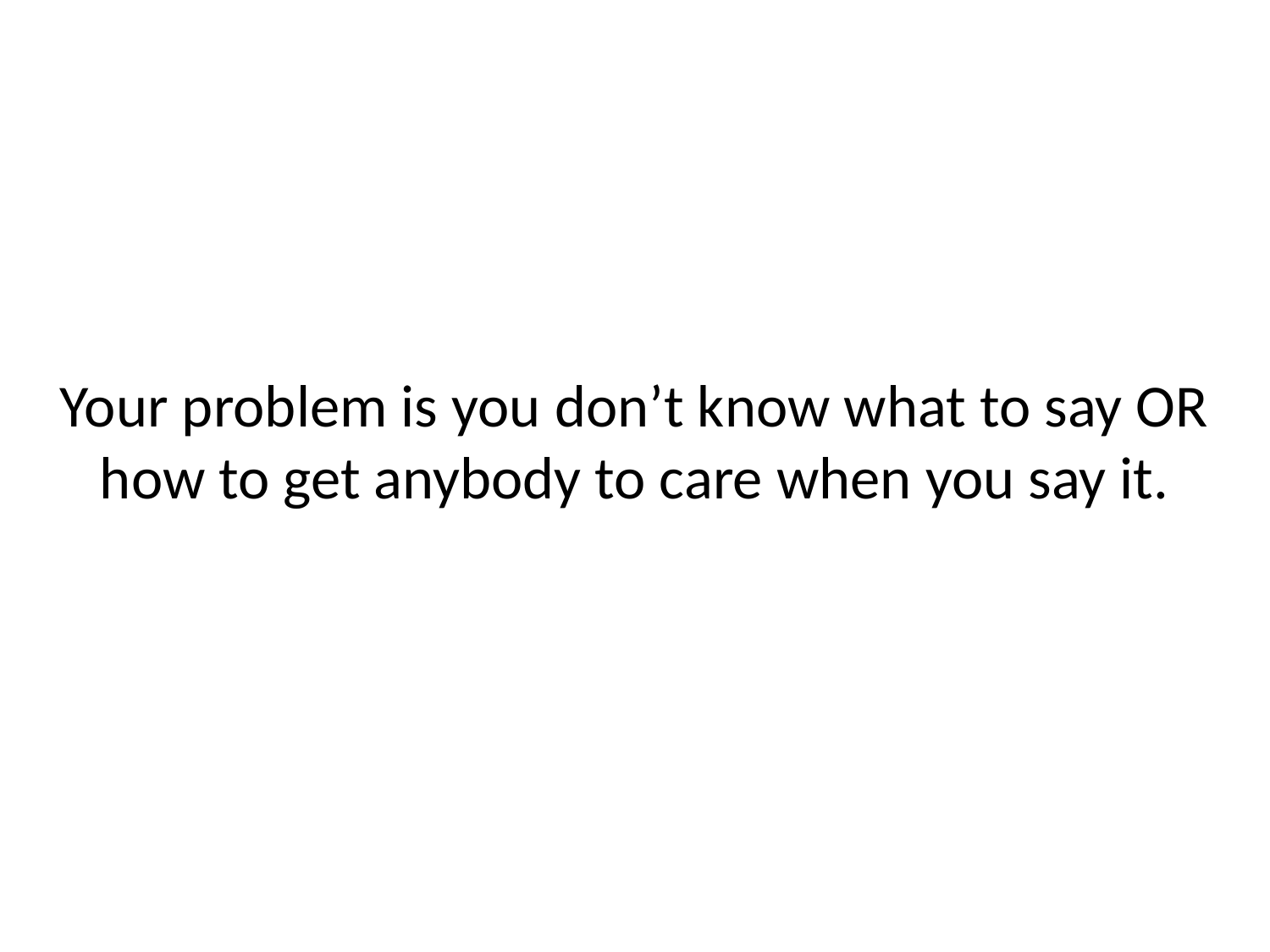

# Your problem is you don’t know what to say OR how to get anybody to care when you say it.